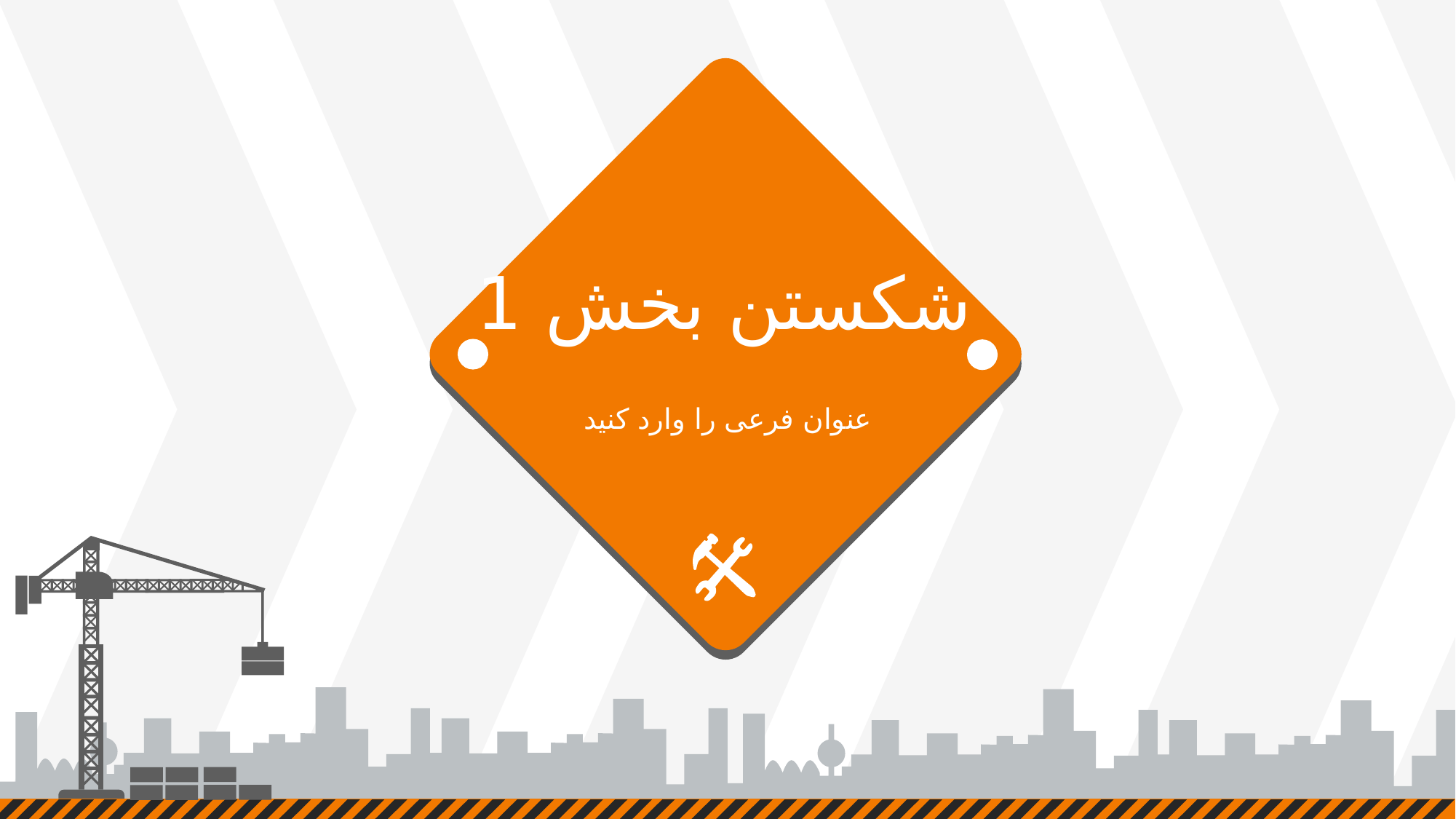

شکستن بخش 1

عنوان فرعی را وارد کنید